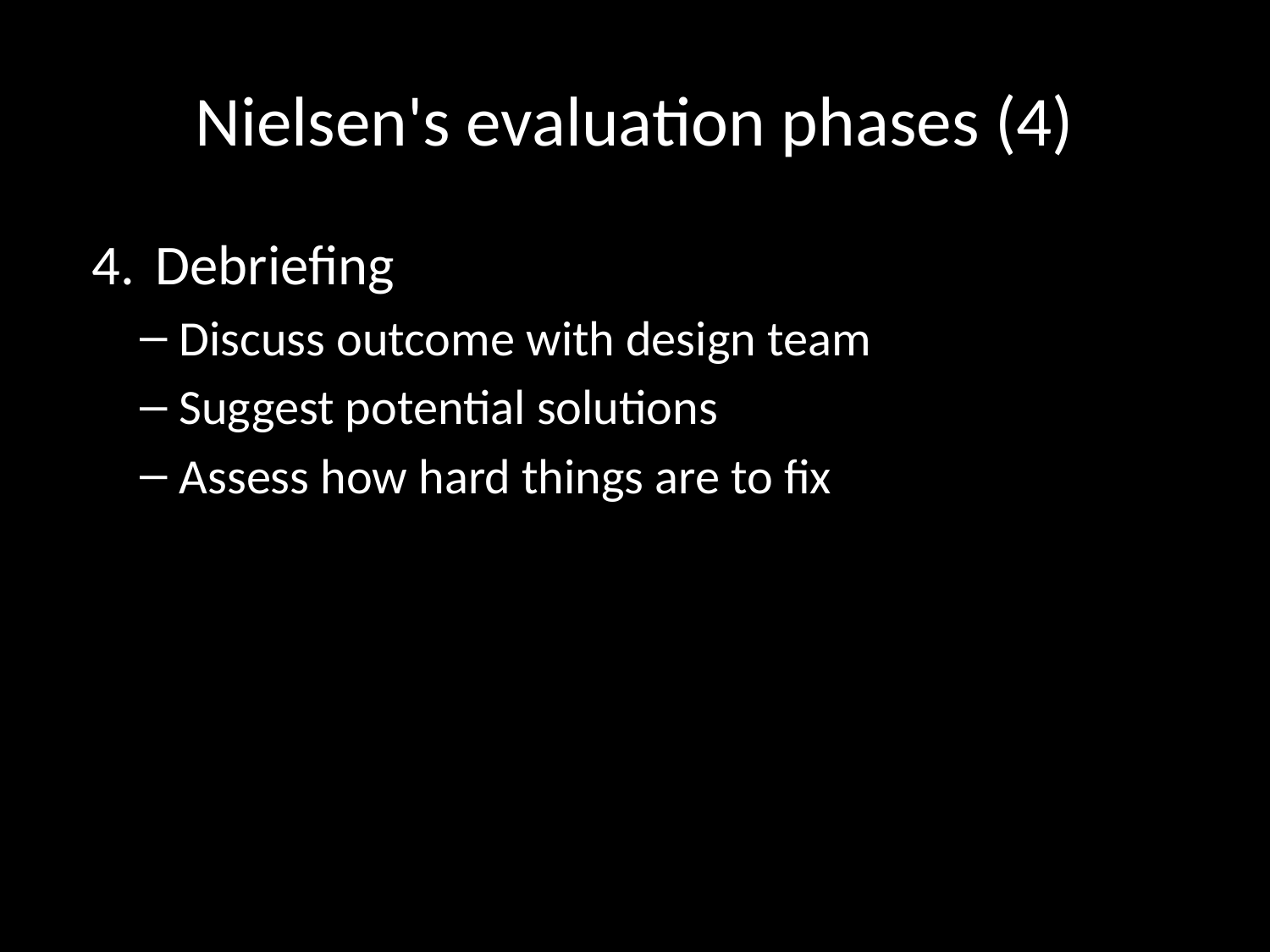

# Nielsen's evaluation phases (4)
Debriefing
Discuss outcome with design team
Suggest potential solutions
Assess how hard things are to fix